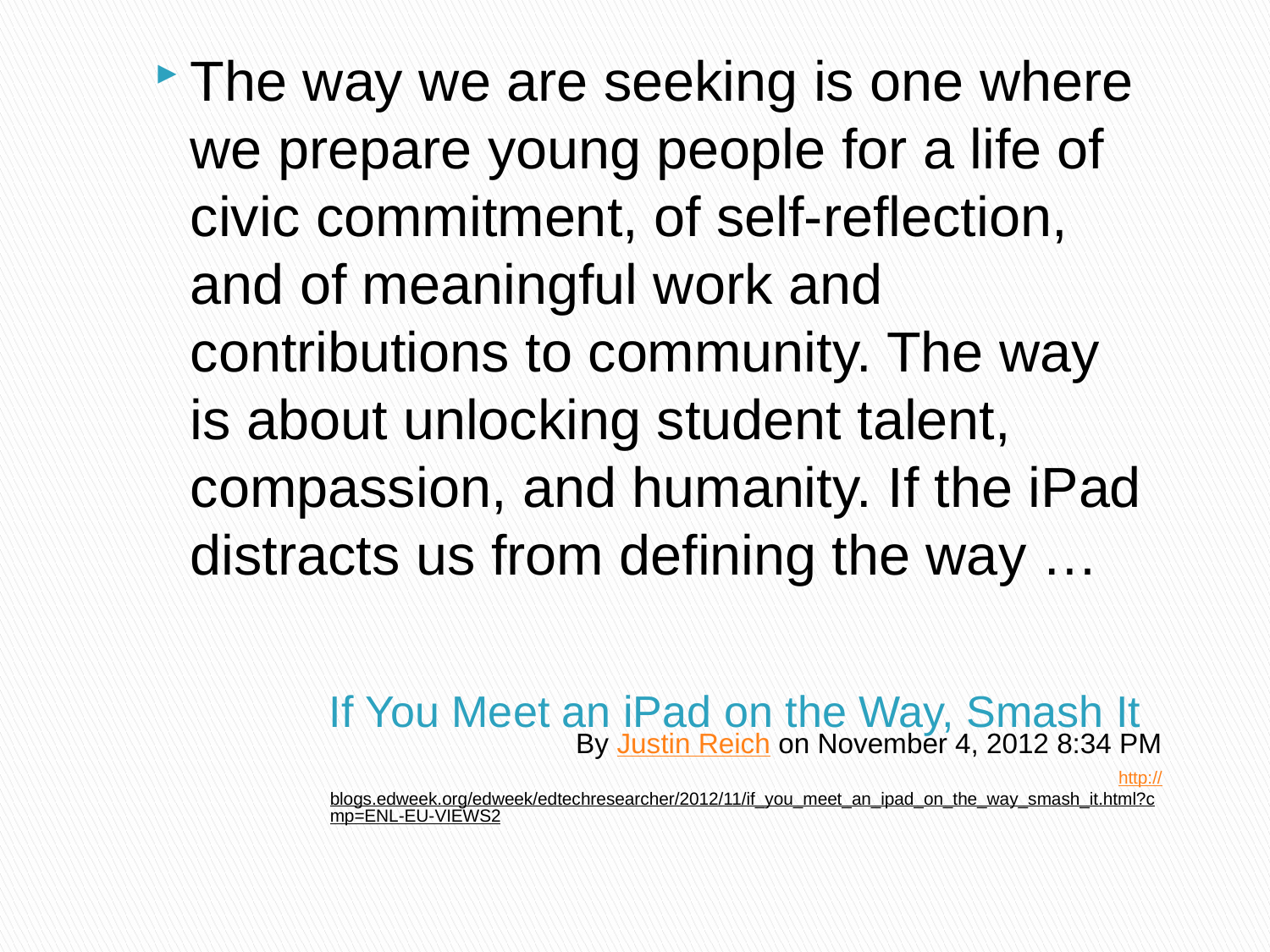

The way we are seeking is one where we prepare young people for a life of civic commitment, of self-reflection, and of meaningful work and contributions to community. The way is about unlocking student talent, compassion, and humanity. If the iPad distracts us from defining the way …
# If You Meet an iPad on the Way, Smash It
By Justin Reich on November 4, 2012 8:34 PM
http://blogs.edweek.org/edweek/edtechresearcher/2012/11/if_you_meet_an_ipad_on_the_way_smash_it.html?cmp=ENL-EU-VIEWS2